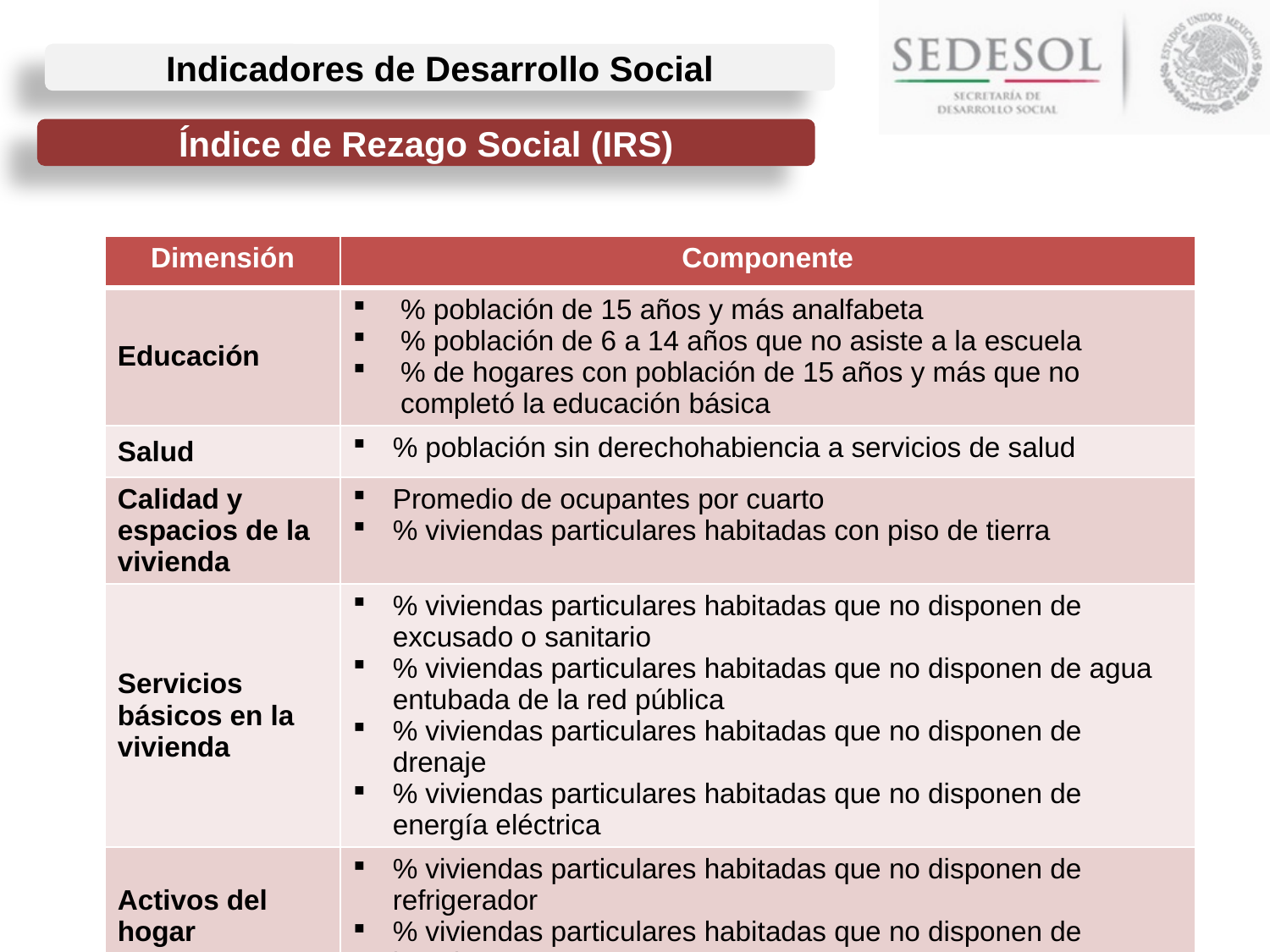

Índice de Rezago Social (IRS)
| Dimensión | Componente |
| --- | --- |
| Educación | % población de 15 años y más analfabeta % población de 6 a 14 años que no asiste a la escuela % de hogares con población de 15 años y más que no completó la educación básica |
| Salud | % población sin derechohabiencia a servicios de salud |
| Calidad y espacios de la vivienda | Promedio de ocupantes por cuarto % viviendas particulares habitadas con piso de tierra |
| Servicios básicos en la vivienda | % viviendas particulares habitadas que no disponen de excusado o sanitario % viviendas particulares habitadas que no disponen de agua entubada de la red pública % viviendas particulares habitadas que no disponen de drenaje % viviendas particulares habitadas que no disponen de energía eléctrica |
| Activos del hogar | % viviendas particulares habitadas que no disponen de refrigerador % viviendas particulares habitadas que no disponen de lavadora |